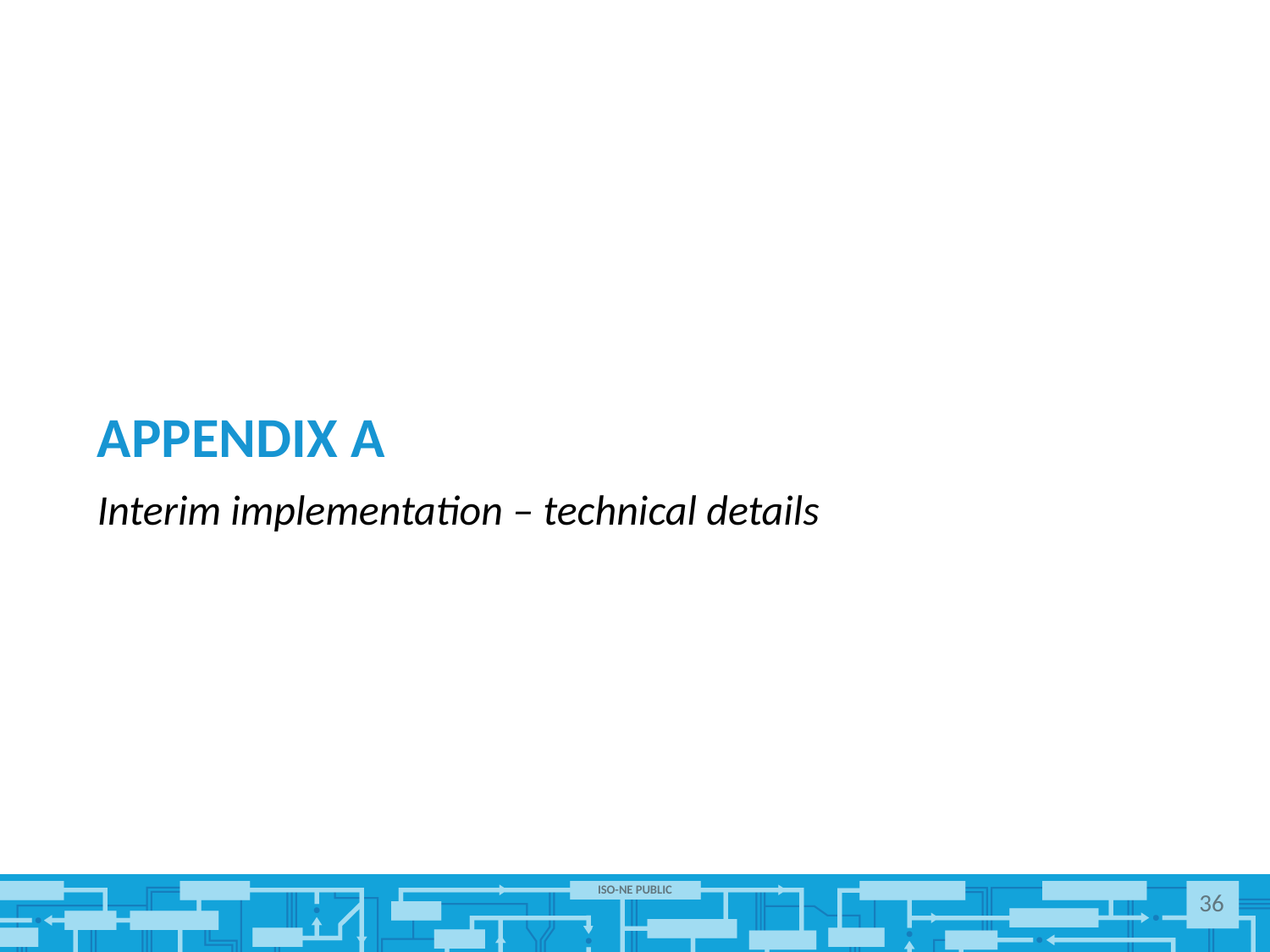

# Appendix A
Interim implementation – technical details
36